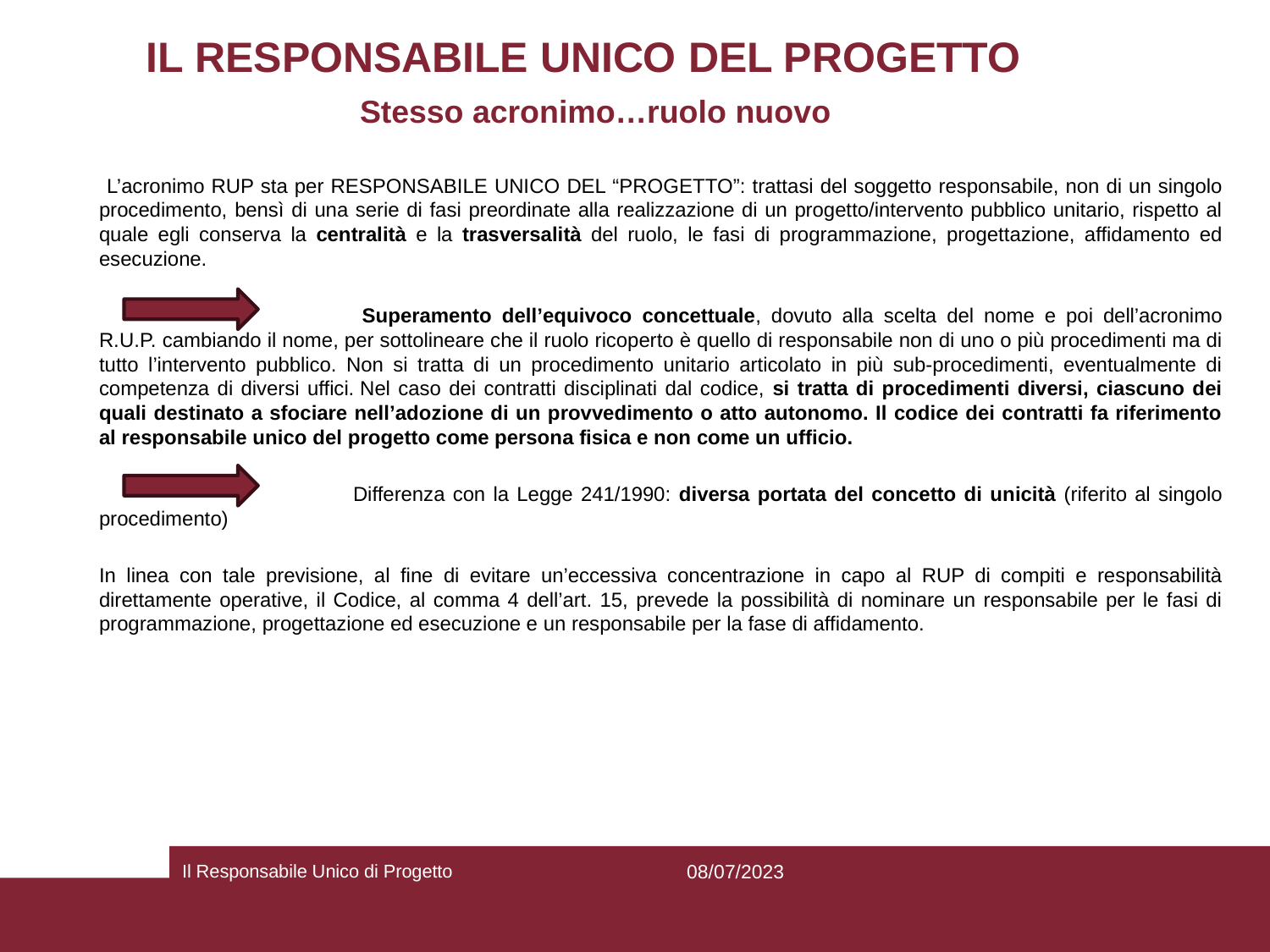

# IL RESPONSABILE UNICO DEL PROGETTO Stesso acronimo…ruolo nuovo
        L’acronimo RUP sta per RESPONSABILE UNICO DEL “PROGETTO”: trattasi del soggetto responsabile, non di un singolo procedimento, bensì di una serie di fasi preordinate alla realizzazione di un progetto/intervento pubblico unitario, rispetto al quale egli conserva la centralità e la trasversalità del ruolo, le fasi di programmazione, progettazione, affidamento ed esecuzione.

  			Superamento dell’equivoco concettuale, dovuto alla scelta del nome e poi dell’acronimo R.U.P. cambiando il nome, per sottolineare che il ruolo ricoperto è quello di responsabile non di uno o più procedimenti ma di tutto l’intervento pubblico. Non si tratta di un procedimento unitario articolato in più sub-procedimenti, eventualmente di competenza di diversi uffici. Nel caso dei contratti disciplinati dal codice, si tratta di procedimenti diversi, ciascuno dei quali destinato a sfociare nell’adozione di un provvedimento o atto autonomo. Il codice dei contratti fa riferimento al responsabile unico del progetto come persona fisica e non come un ufficio.

			Differenza con la Legge 241/1990: diversa portata del concetto di unicità (riferito al singolo procedimento)

	In linea con tale previsione, al fine di evitare un’eccessiva concentrazione in capo al RUP di compiti e responsabilità direttamente operative, il Codice, al comma 4 dell’art. 15, prevede la possibilità di nominare un responsabile per le fasi di programmazione, progettazione ed esecuzione e un responsabile per la fase di affidamento.

Il Responsabile Unico di Progetto
08/07/2023